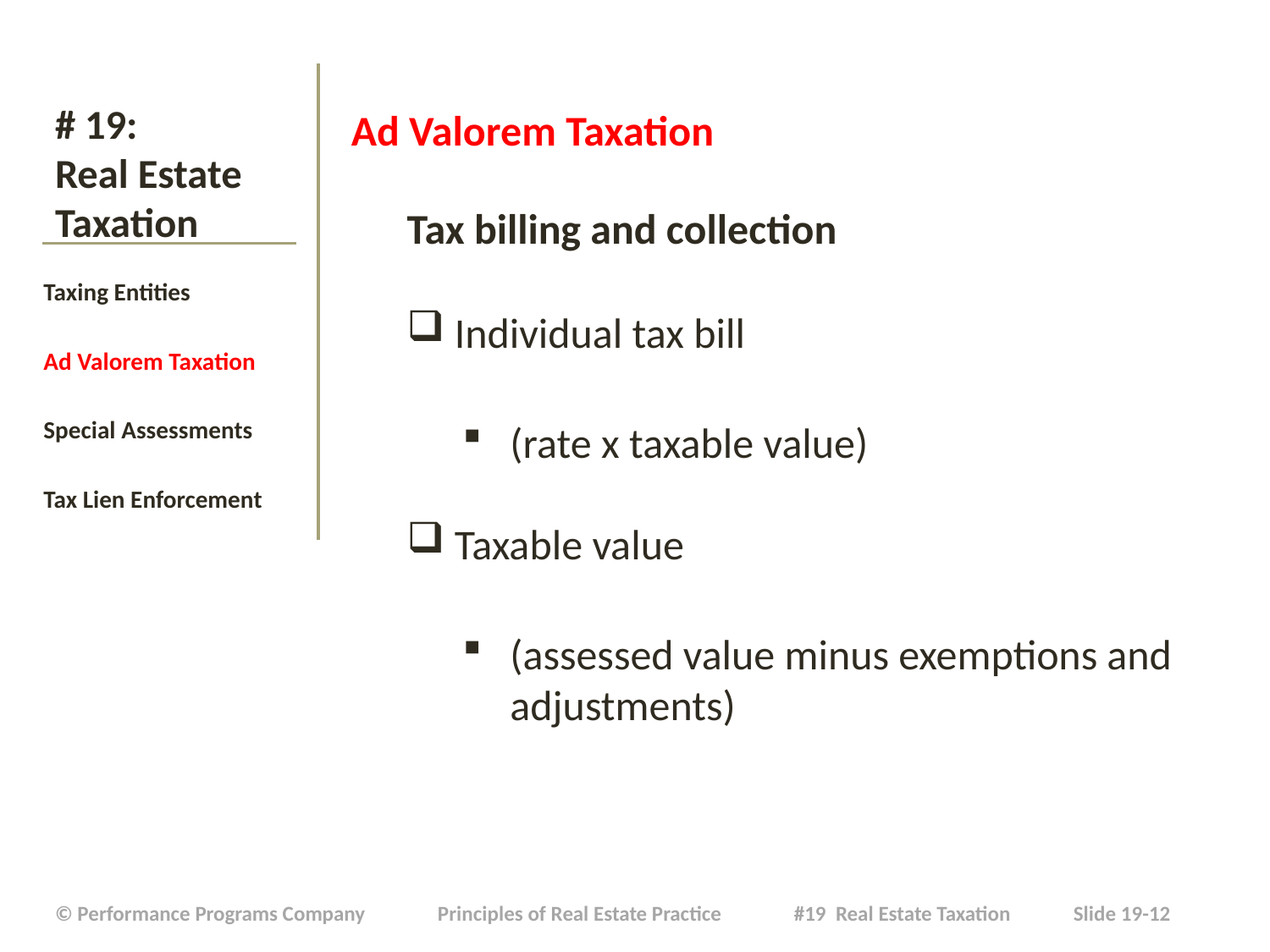

Ad Valorem Taxation

Tax billing and collection

Individual tax bill
(rate x taxable value)
Taxable value
(assessed value minus exemptions and adjustments)

# # 19: Real Estate Taxation

Taxing Entities

Ad Valorem Taxation

Special Assessments

Tax Lien Enforcement

| © Performance Programs Company Principles of Real Estate Practice #19 Real Estate Taxation Slide 19-12 |
| --- |